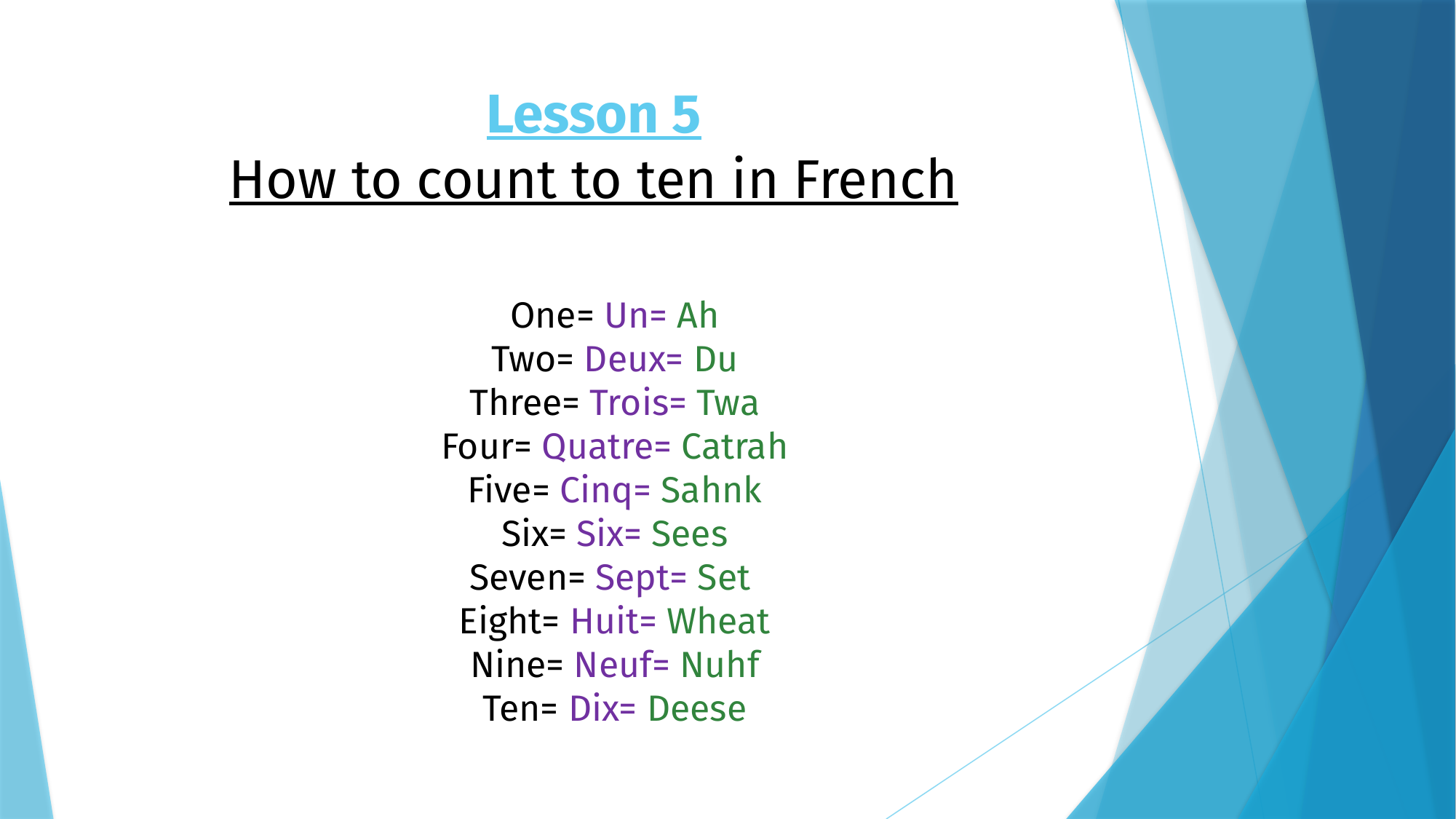

# Lesson 5 How to count to ten in French
One= Un= Ah
Two= Deux= Du
Three= Trois= Twa
Four= Quatre= Catrah
Five= Cinq= Sahnk
Six= Six= Sees
Seven= Sept= Set
Eight= Huit= Wheat
Nine= Neuf= Nuhf
Ten= Dix= Deese